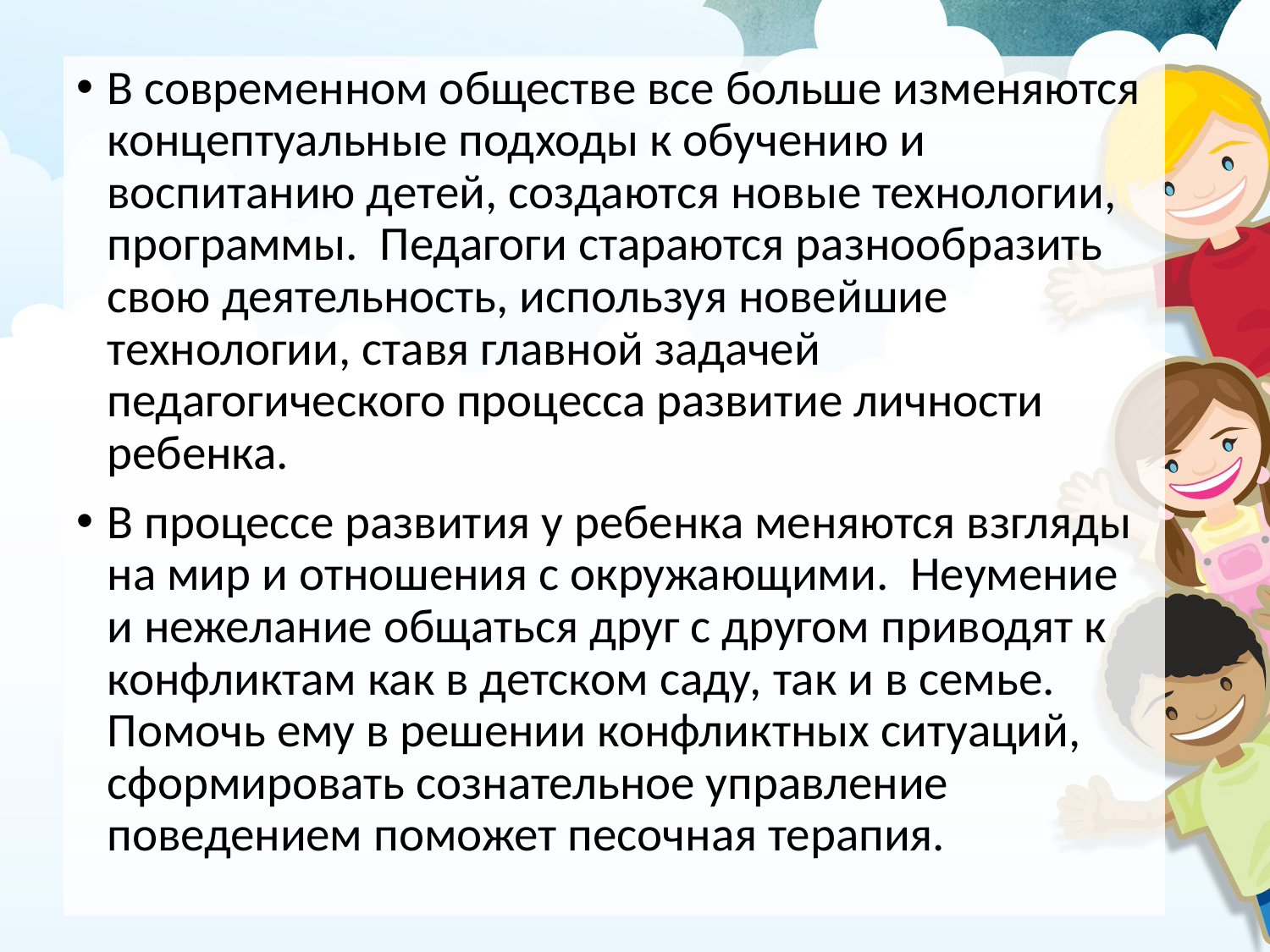

В современном обществе все больше изменяются концептуальные подходы к обучению и воспитанию детей, создаются новые технологии, программы.  Педагоги стараются разнообразить свою деятельность, используя новейшие технологии, ставя главной задачей педагогического процесса развитие личности ребенка.
В процессе развития у ребенка меняются взгляды на мир и отношения с окружающими.  Неумение и нежелание общаться друг с другом приводят к конфликтам как в детском саду, так и в семье. Помочь ему в решении конфликтных ситуаций, сформировать сознательное управление поведением поможет песочная терапия.